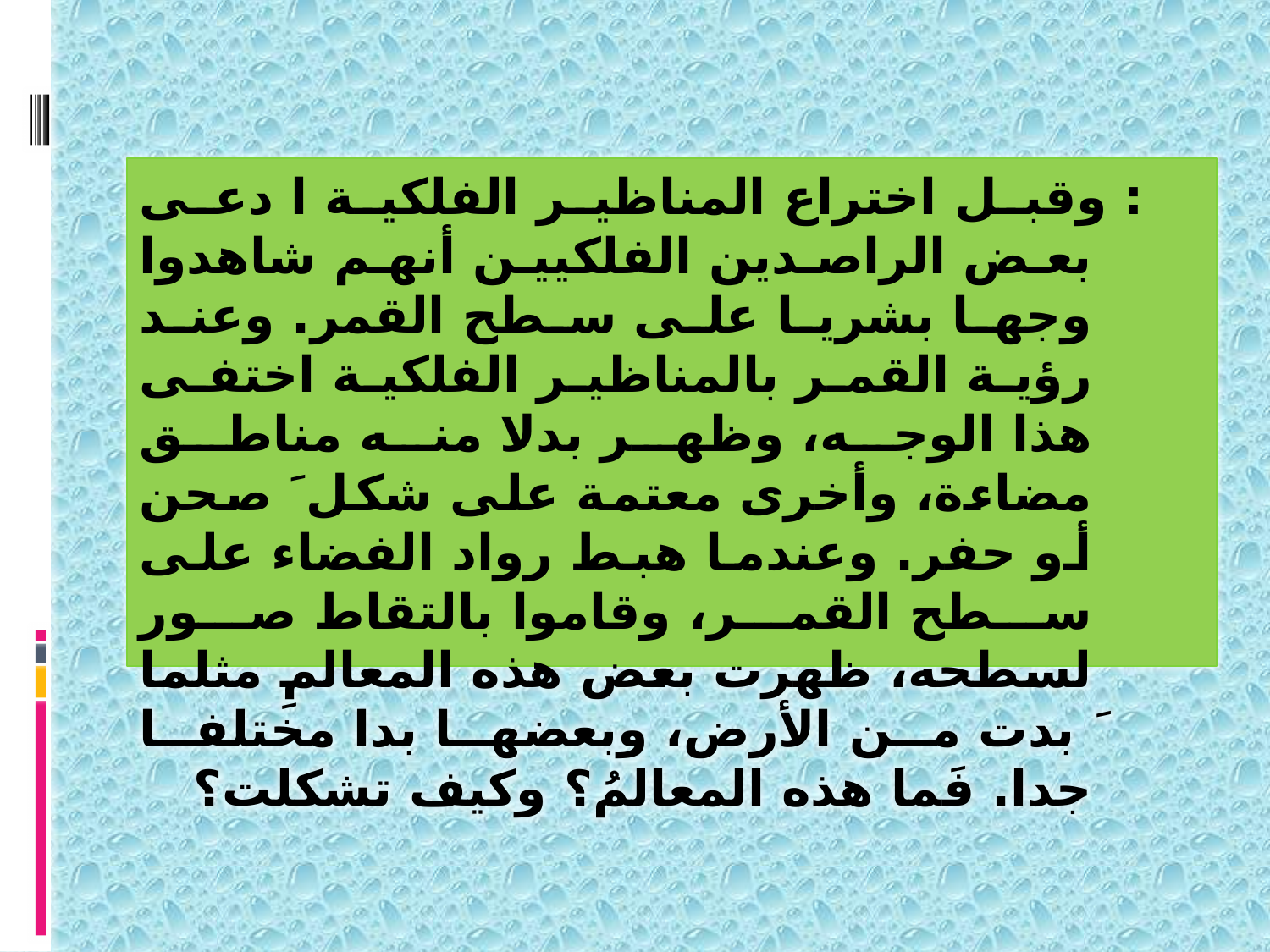

: وقبل اختراع المناظير الفلكية ا دعى بعض الراصدين الفلكيين أنهم شاهدوا وجها بشريا على سطح القمر. وعند رؤية القمر بالمناظير الفلكية اختفى هذا الوجه، وظهر بدلا منه مناطق مضاءة، وأخرى معتمة على شكل َ صحن أو حفر. وعندما هبط رواد الفضاء على سطح القمر، وقاموا بالتقاط صور لسطحه، ظهرت بعض هذه المعالمِ مثلما َ بدت من الأرض، وبعضها بدا مختلفا جدا. فَما هذه المعالمُ؟ وكيف تشكلت؟